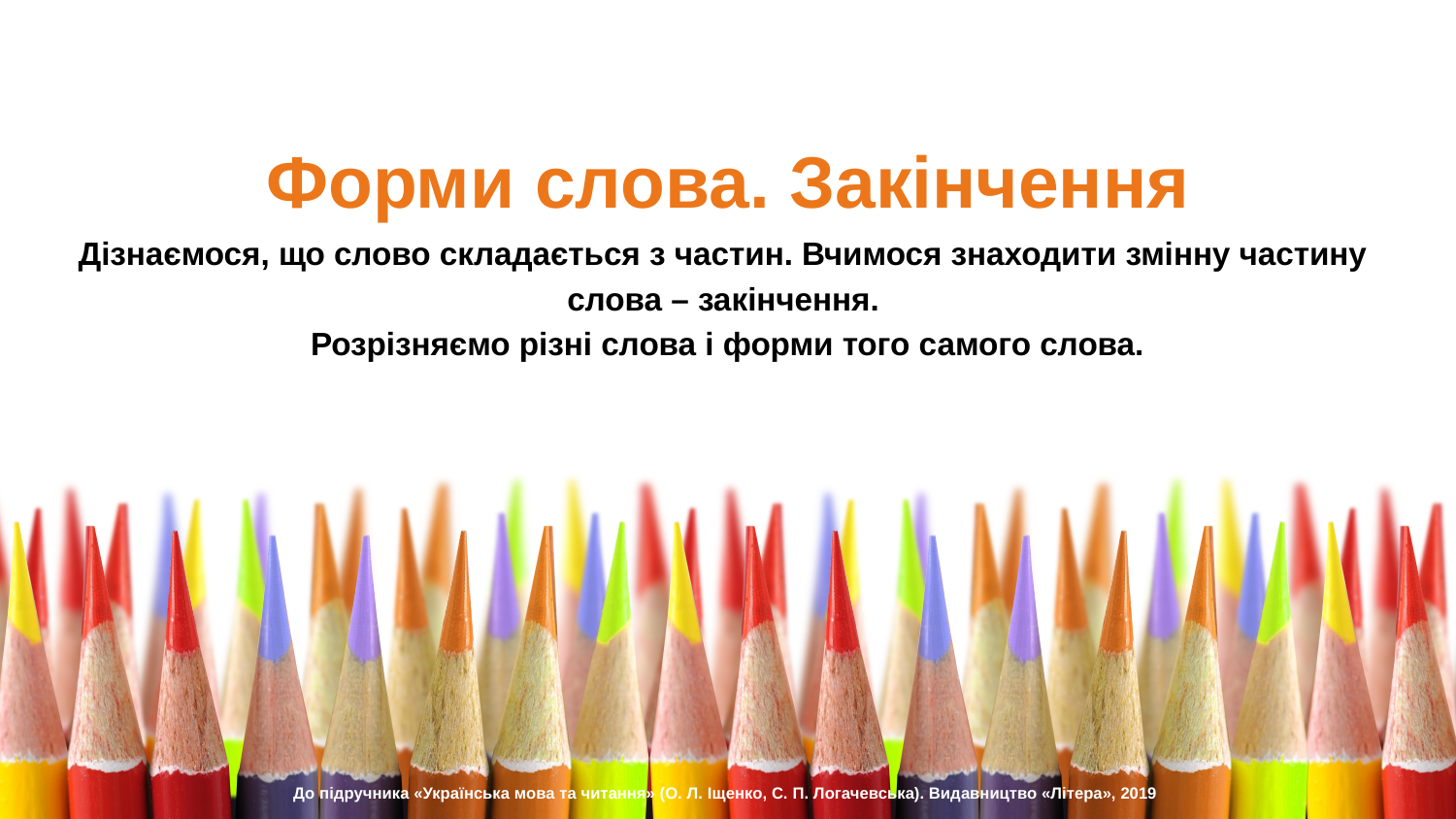

Форми слова. Закінчення

Дізнаємося, що слово складається з частин. Вчимося знаходити змінну частину
слова – закінчення.
Розрізняємо різні слова і форми того самого слова.

До підручника «Українська мова та читання» (О. Л. Іщенко, С. П. Логачевська). Видавництво «Літера», 2019